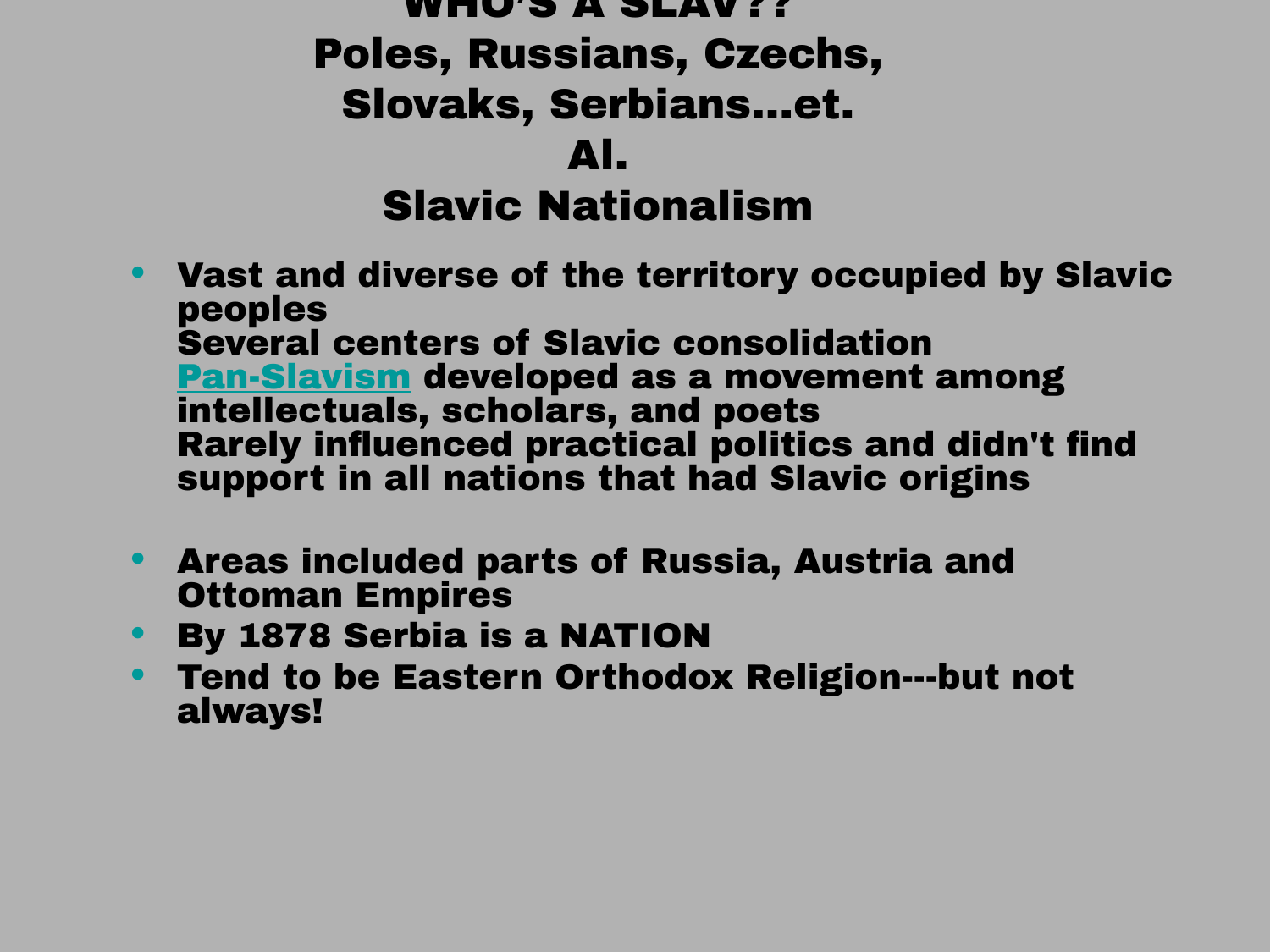

WHO’S A SLAV??
Poles, Russians, Czechs, Slovaks, Serbians…et. Al.
Slavic Nationalism
Vast and diverse of the territory occupied by Slavic peoples
Several centers of Slavic consolidation
Pan-Slavism developed as a movement among intellectuals, scholars, and poets
Rarely influenced practical politics and didn't find support in all nations that had Slavic origins
Areas included parts of Russia, Austria and Ottoman Empires
By 1878 Serbia is a NATION
Tend to be Eastern Orthodox Religion---but not always!